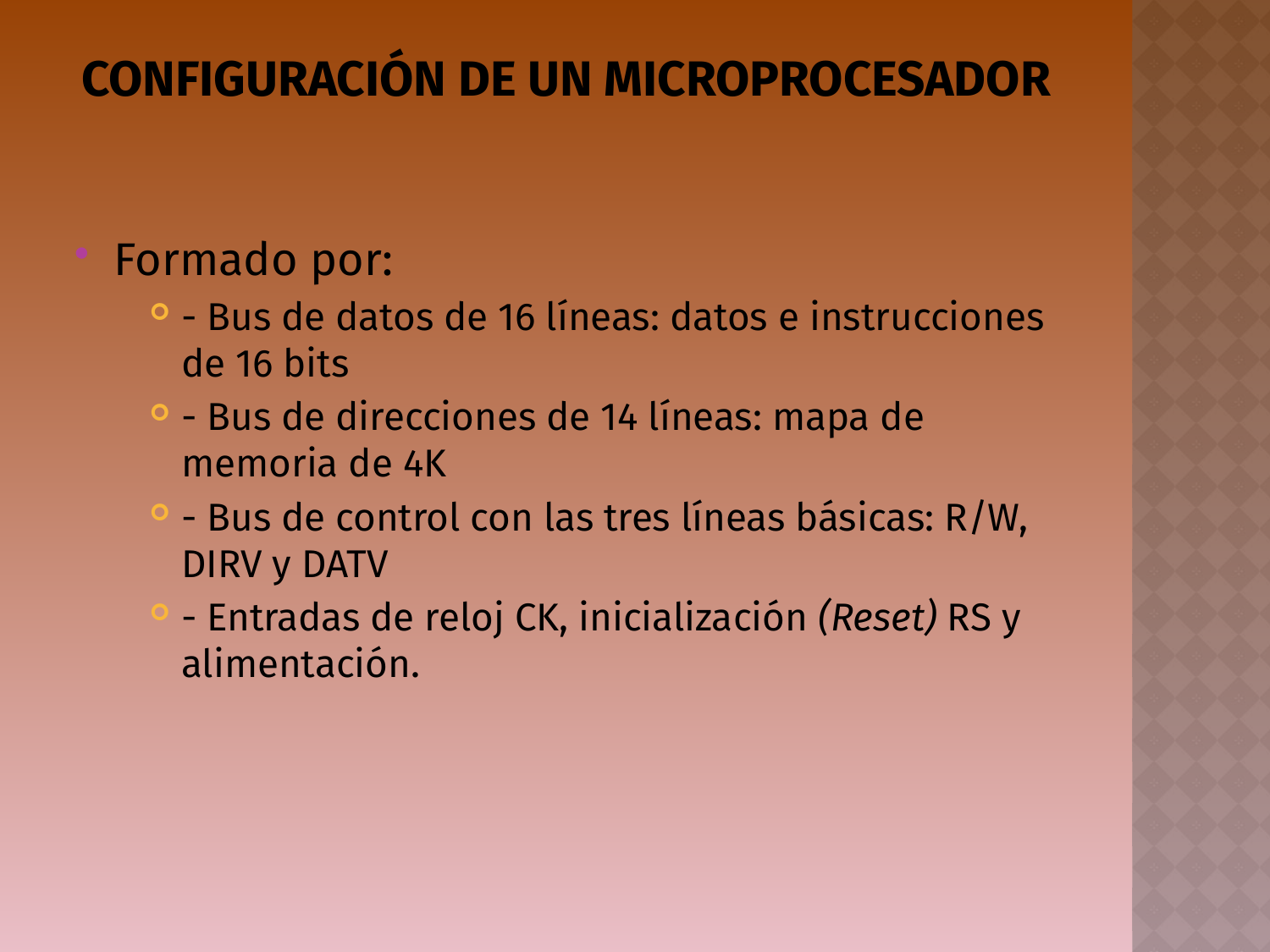

# Configuración de un microprocesador
Formado por:
- Bus de datos de 16 líneas: datos e instrucciones de 16 bits
- Bus de direcciones de 14 líneas: mapa de memoria de 4K
- Bus de control con las tres líneas básicas: R/W, DIRV y DATV
- Entradas de reloj CK, inicialización (Reset) RS y alimentación.